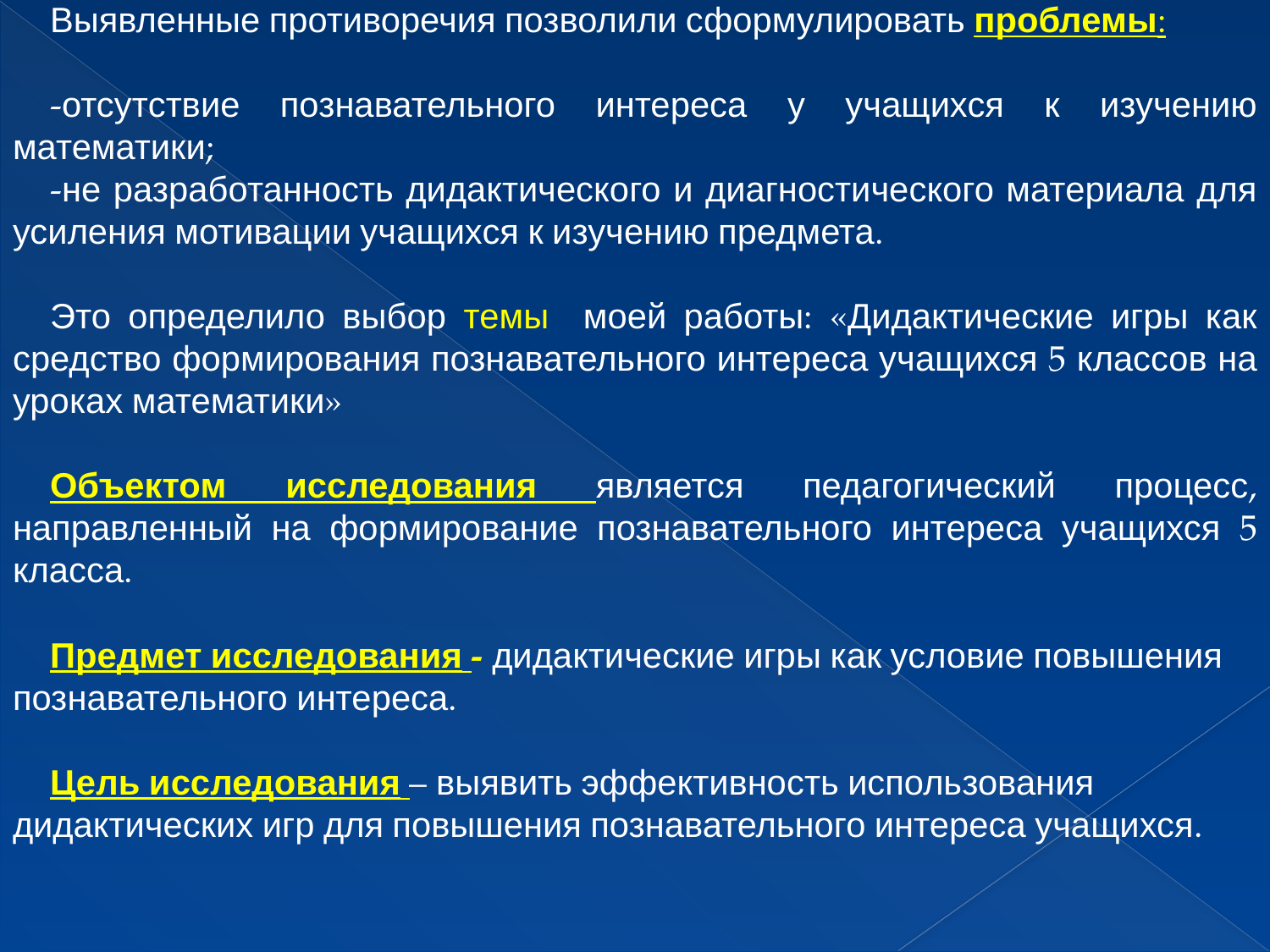

Выявленные противоречия позволили сформулировать проблемы:

-отсутствие познавательного интереса у учащихся к изучению математики;
-не разработанность дидактического и диагностического материала для усиления мотивации учащихся к изучению предмета.

Это определило выбор темы  моей работы: «Дидактические игры как средство формирования познавательного интереса учащихся 5 классов на уроках математики»

Объектом исследования является педагогический процесс, направленный на формирование познавательного интереса учащихся 5 класса.

Предмет исследования - дидактические игры как условие повышения познавательного интереса.

Цель исследования – выявить эффективность использования дидактических игр для повышения познавательного интереса учащихся.